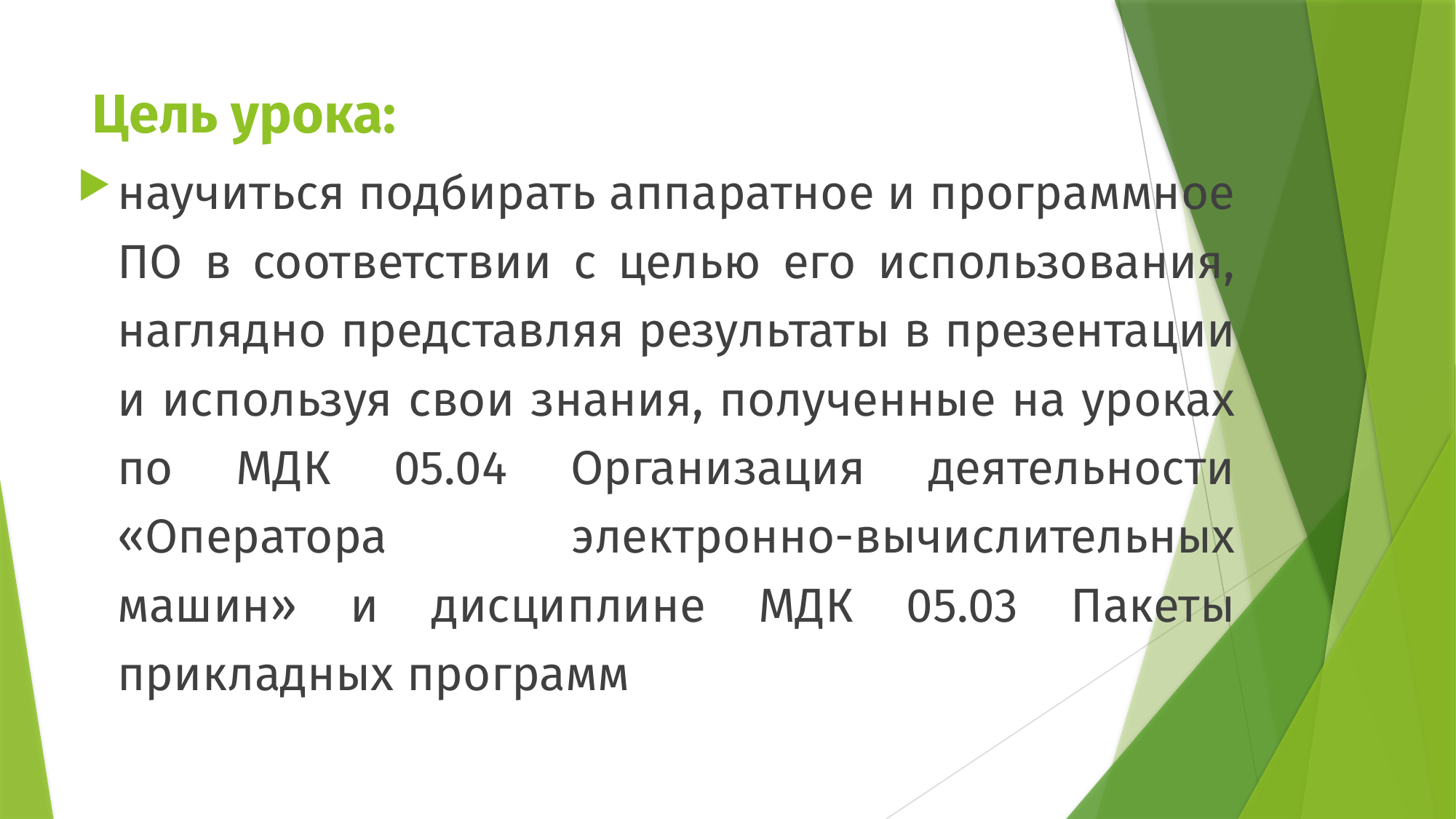

# Цель урока:
научиться подбирать аппаратное и программное ПО в соответствии с целью его использования, наглядно представляя результаты в презентации и используя свои знания, полученные на уроках по МДК 05.04 Организация деятельности «Оператора электронно-вычислительных машин» и дисциплине МДК 05.03 Пакеты прикладных программ